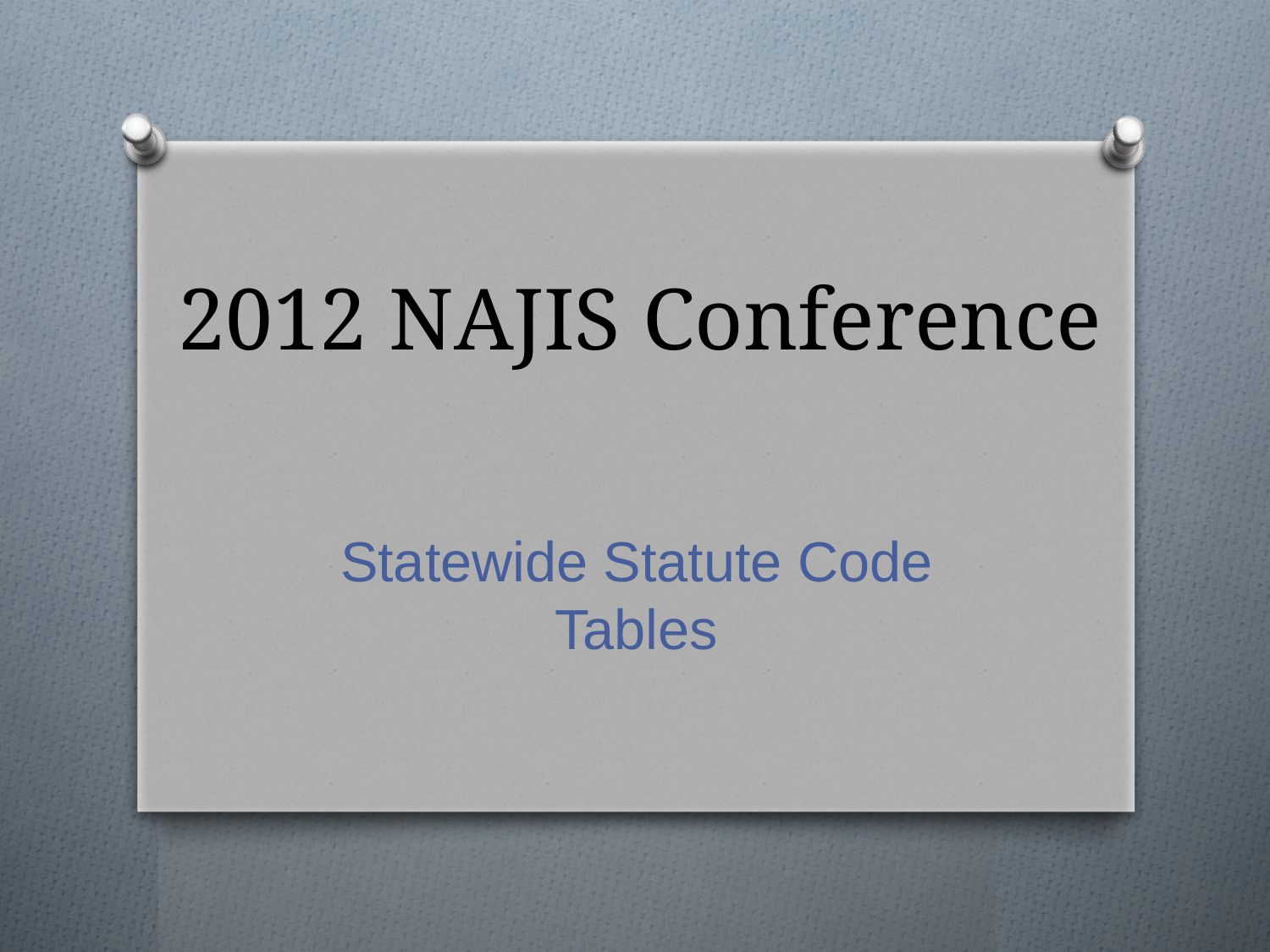

# 2012 NAJIS Conference
Statewide Statute Code Tables